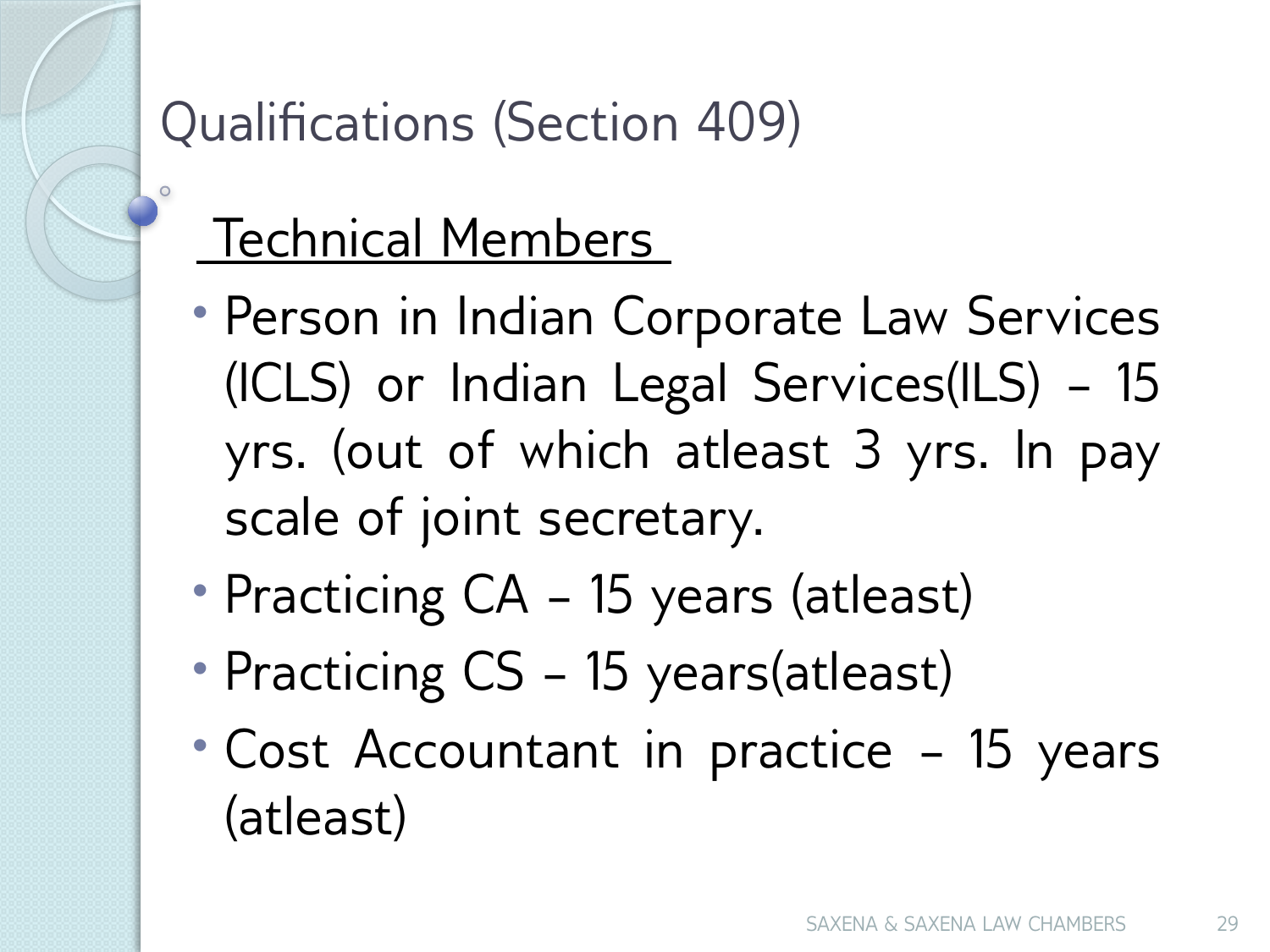

# Qualifications (Section 409)
 Technical Members
Person in Indian Corporate Law Services (ICLS) or Indian Legal Services(ILS) – 15 yrs. (out of which atleast 3 yrs. In pay scale of joint secretary.
Practicing CA – 15 years (atleast)
Practicing CS – 15 years(atleast)
Cost Accountant in practice – 15 years (atleast)
SAXENA & SAXENA LAW CHAMBERS
29